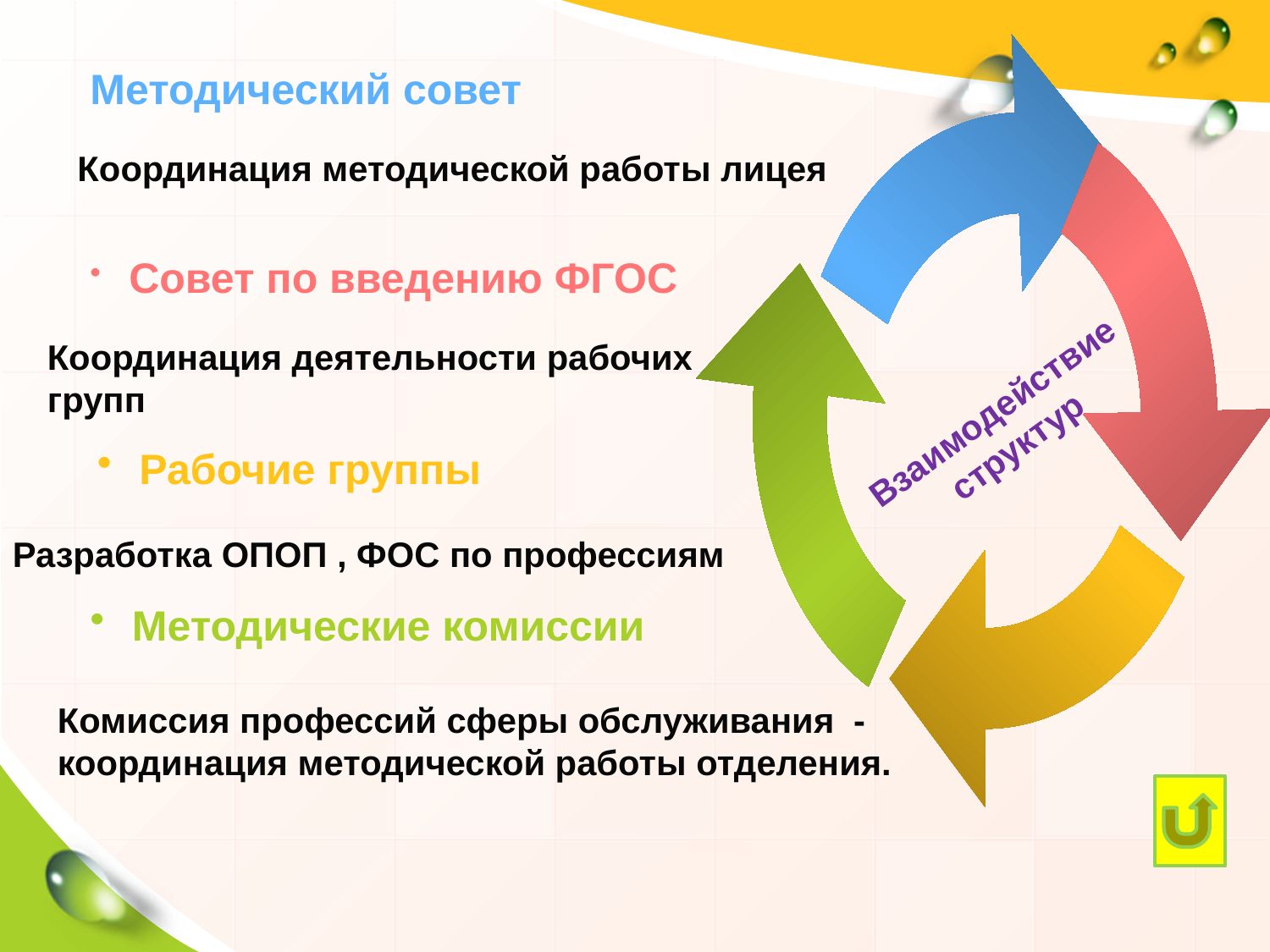

Методический совет

Координация методической работы лицея
 Совет по введению ФГОС
Координация деятельности рабочих
групп
Взаимодействие структур
 Рабочие группы
Разработка ОПОП , ФОС по профессиям
 Методические комиссии
Комиссия профессий сферы обслуживания  - координация методической работы отделения.